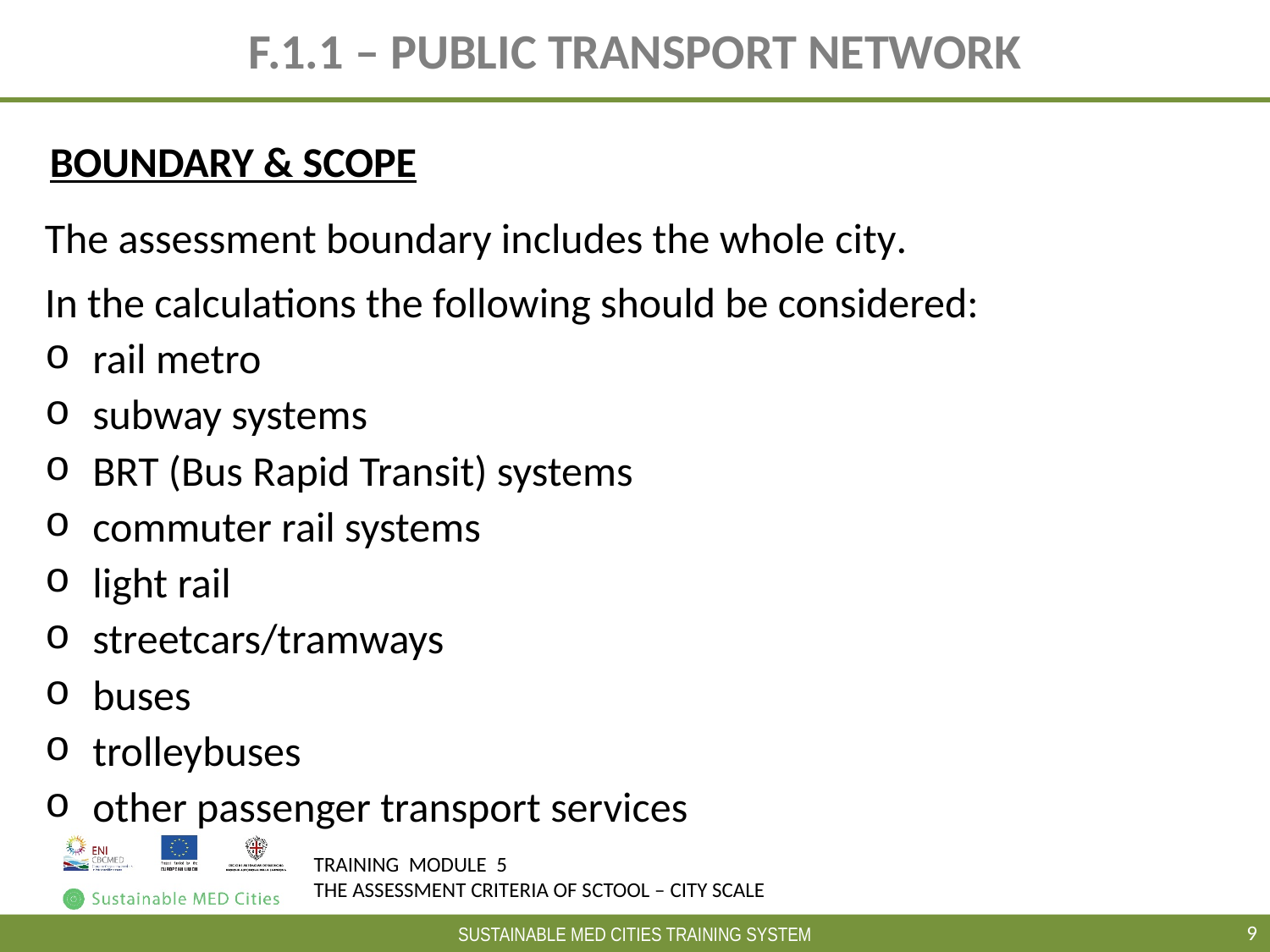

# F.1.1 – PUBLIC TRANSPORT NETWORK
BOUNDARY & SCOPE
The assessment boundary includes the whole city.
In the calculations the following should be considered:
rail metro
subway systems
BRT (Bus Rapid Transit) systems
commuter rail systems
light rail
streetcars/tramways
buses
trolleybuses
other passenger transport services
9